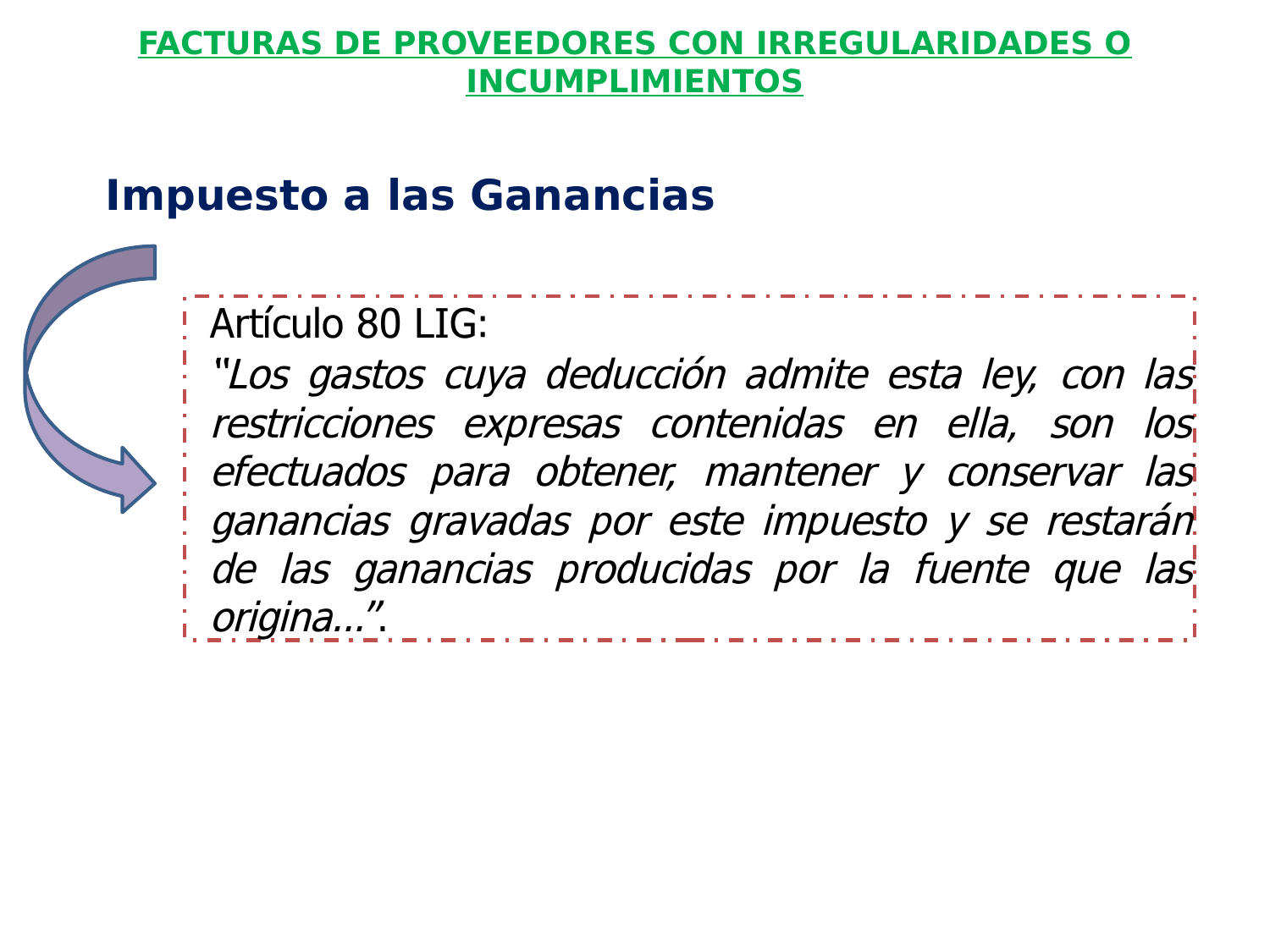

Facturas de Proveedores con Irregularidades o Incumplimientos
Impuesto a las Ganancias

Artículo 80 LIG:
“Los gastos cuya deducción admite esta ley, con las restricciones expresas contenidas en ella, son los efectuados para obtener, mantener y conservar las ganancias gravadas por este impuesto y se restarán de las ganancias producidas por la fuente que las origina…”.